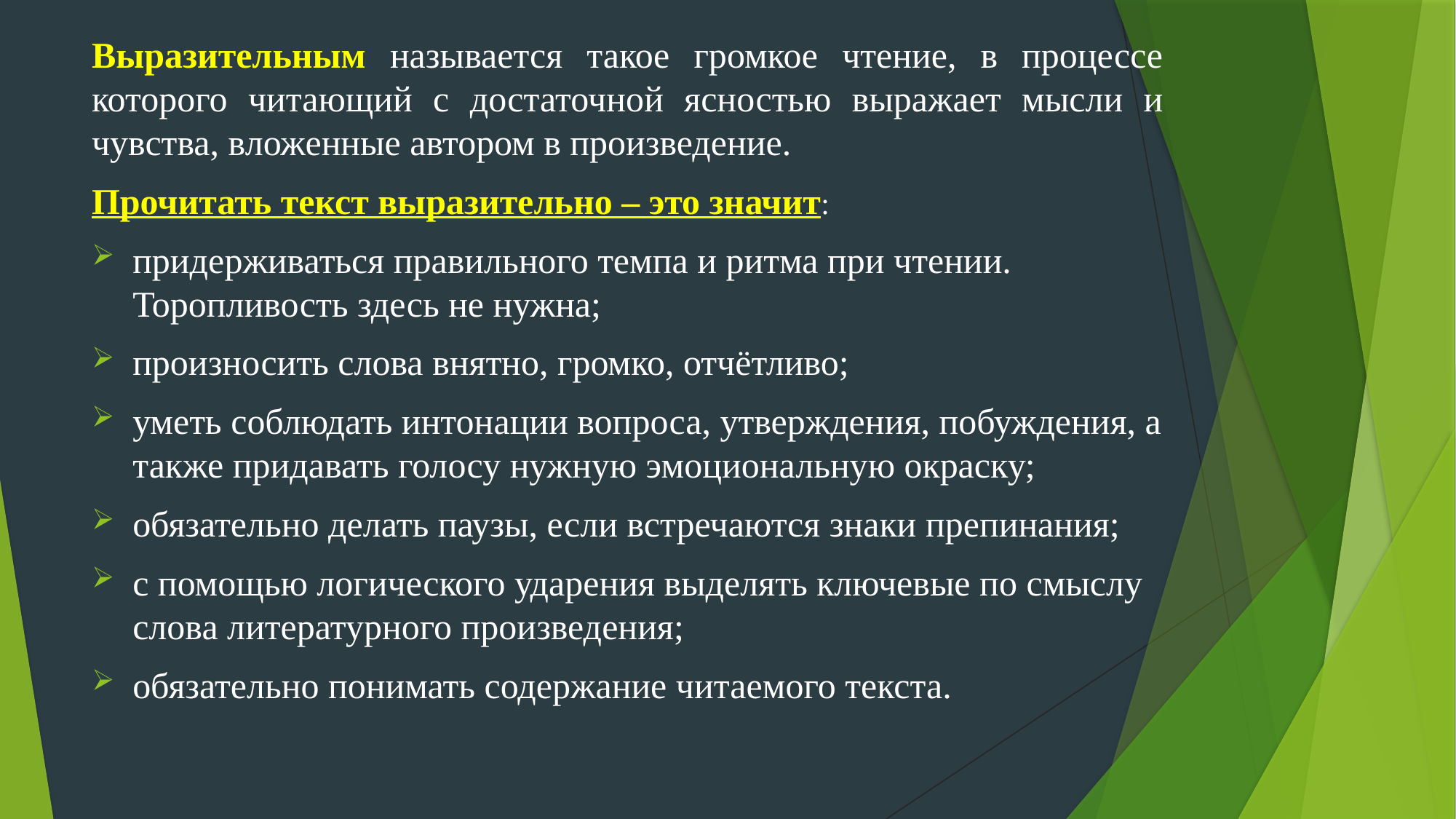

Выразительным называется такое громкое чтение, в процессе которого читающий с достаточной ясностью выражает мысли и чувства, вложенные автором в произведение.
Прочитать текст выразительно – это значит:
придерживаться правильного темпа и ритма при чтении. Торопливость здесь не нужна;
произносить слова внятно, громко, отчётливо;
уметь соблюдать интонации вопроса, утверждения, побуждения, а также придавать голосу нужную эмоциональную окраску;
обязательно делать паузы, если встречаются знаки препинания;
с помощью логического ударения выделять ключевые по смыслу слова литературного произведения;
обязательно понимать содержание читаемого текста.